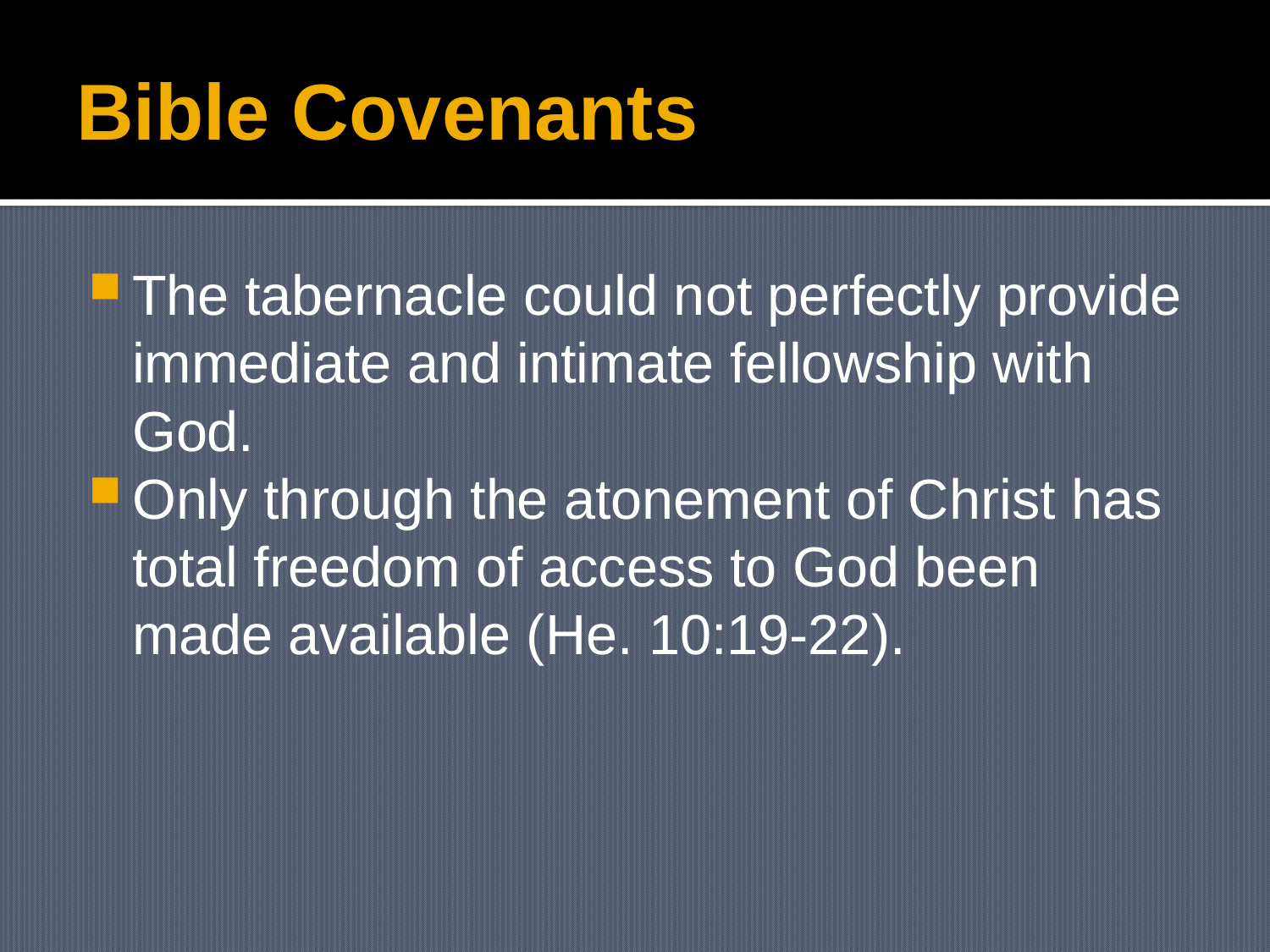

# Bible Covenants
The tabernacle could not perfectly provide immediate and intimate fellowship with God.
Only through the atonement of Christ has total freedom of access to God been made available (He. 10:19-22).